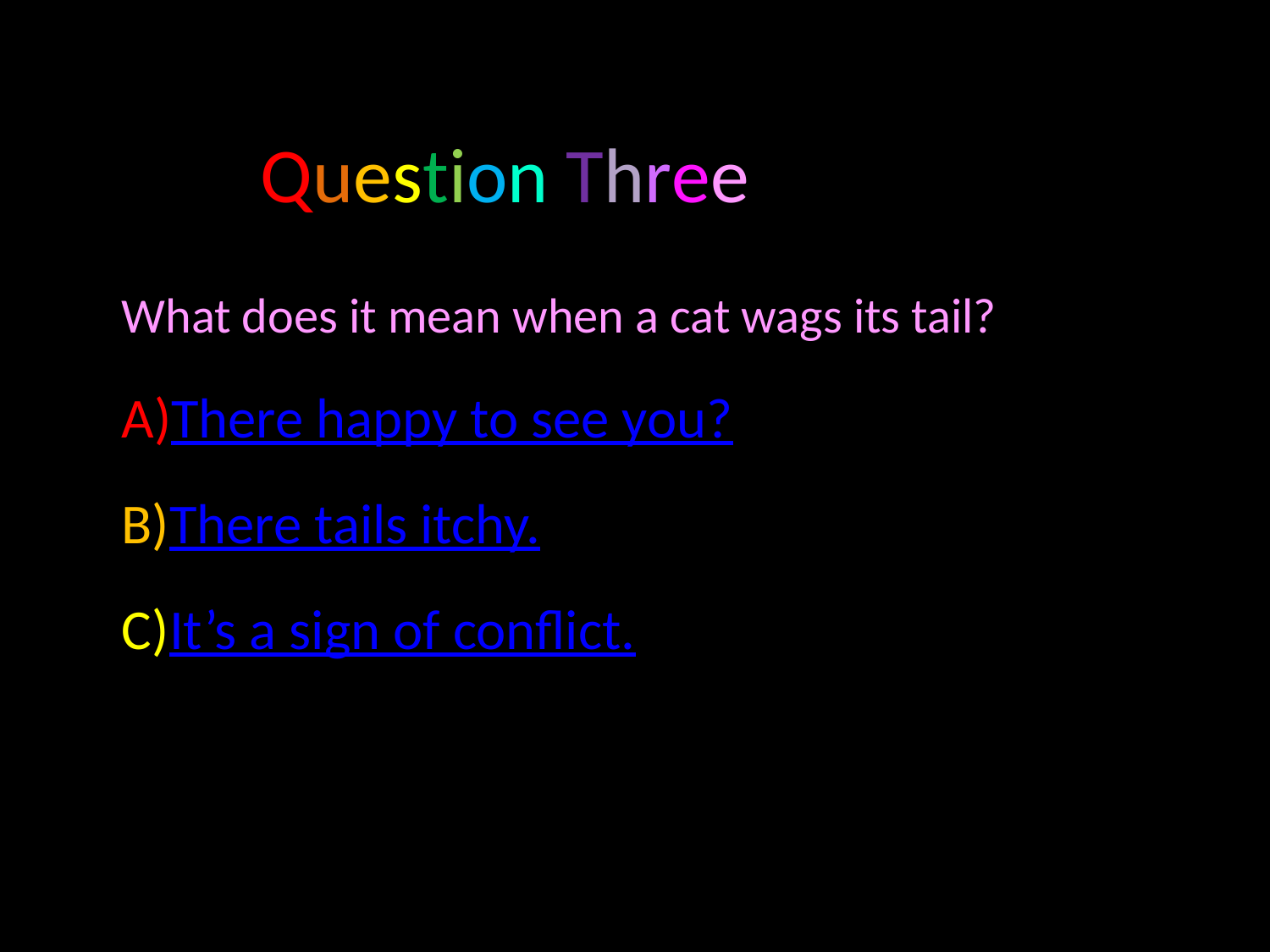

Question Three

What does it mean when a cat wags its tail?

There happy to see you?

There tails itchy.

It’s a sign of conflict.